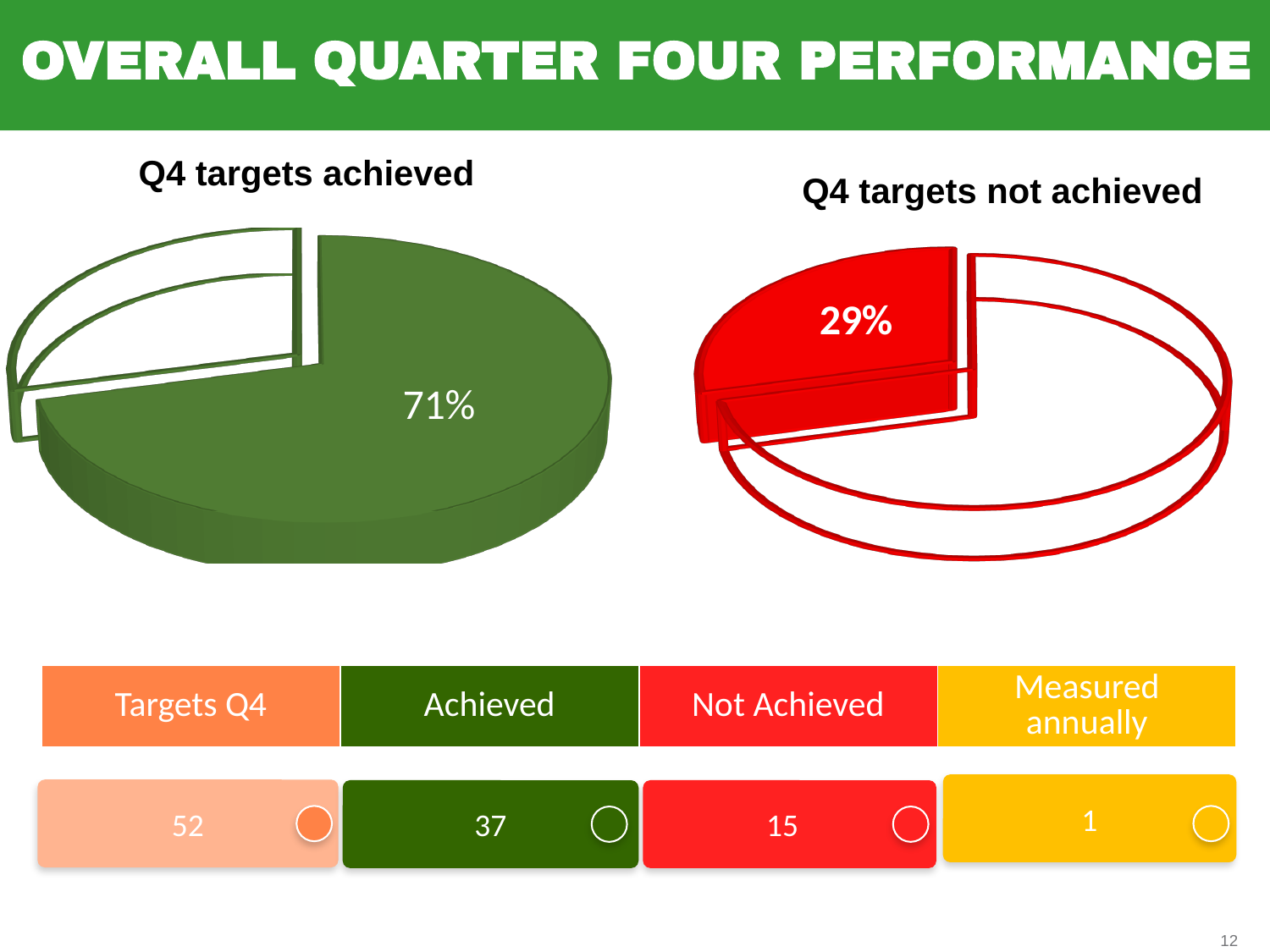

# OVERALL QUARTER FOUR PERFORMANCE

Q4 targets achieved
Q4 targets not achieved

[unsupported chart]

[unsupported chart]

| Targets Q4 | Achieved | Not Achieved | Measured annually |
| --- | --- | --- | --- |
1
52
37
15